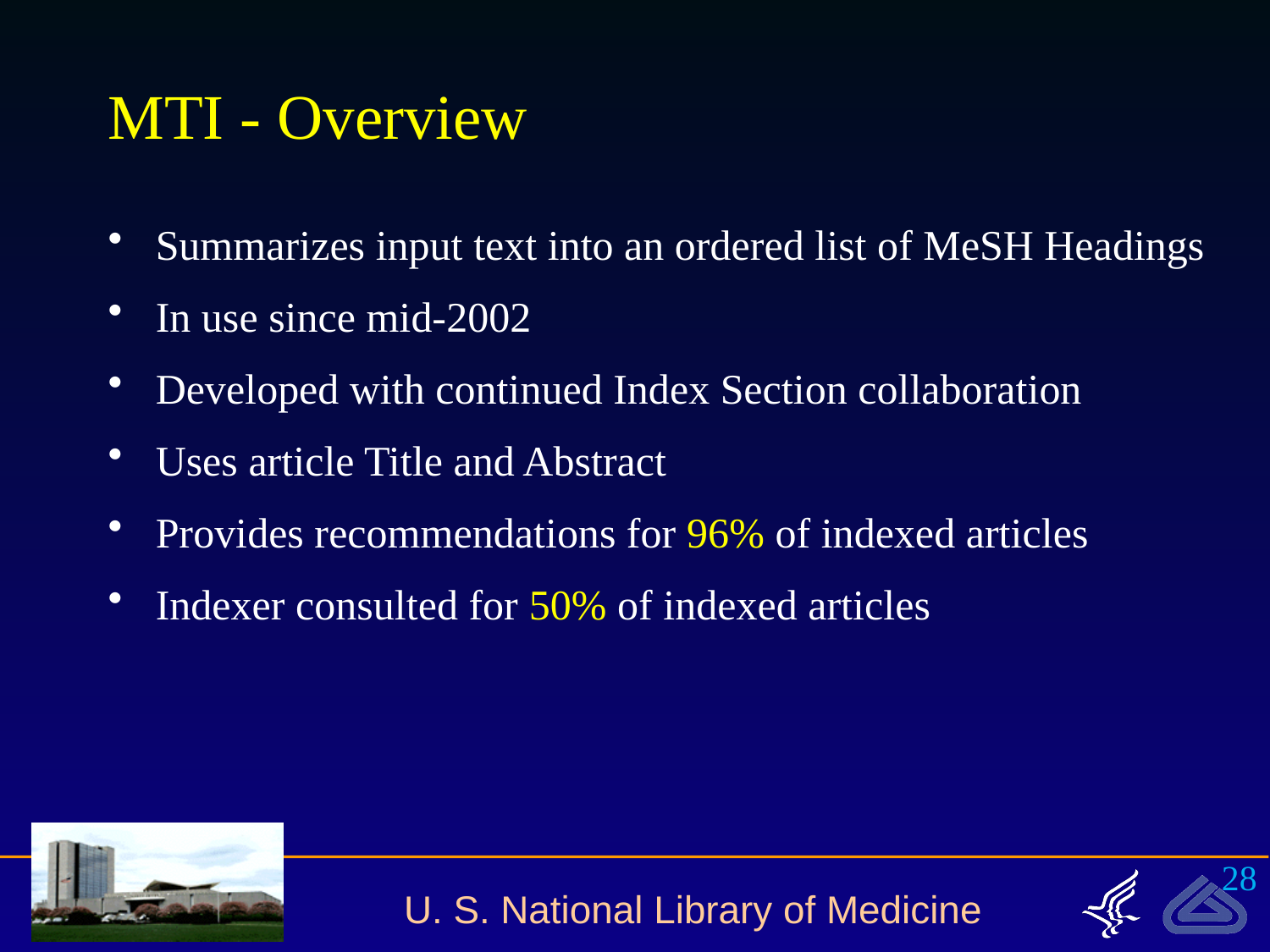

# MTI - Overview
Summarizes input text into an ordered list of MeSH Headings
In use since mid-2002
Developed with continued Index Section collaboration
Uses article Title and Abstract
Provides recommendations for 96% of indexed articles
Indexer consulted for 50% of indexed articles

28